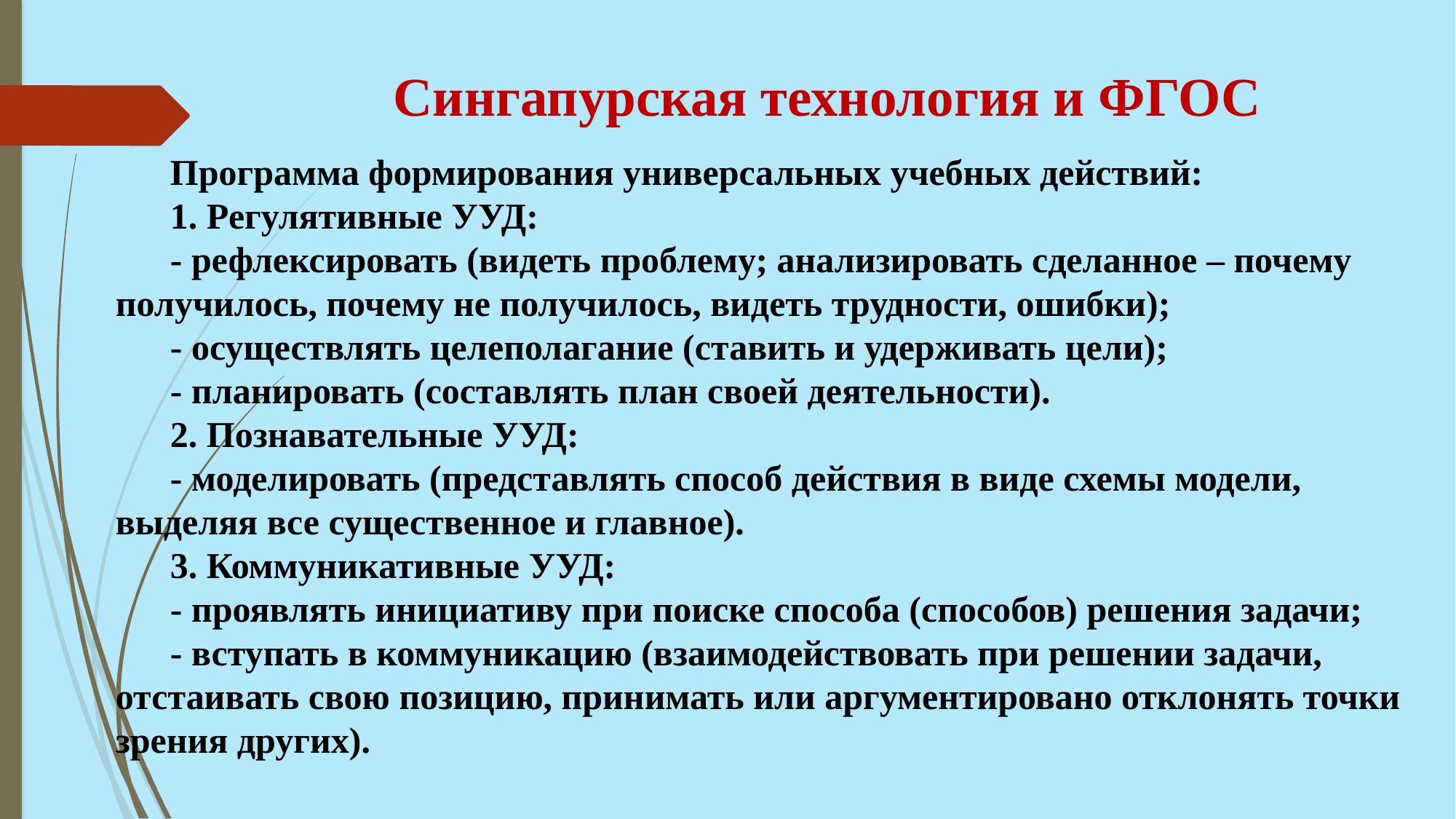

# Сингапурская технология и ФГОС
Программа формирования универсальных учебных действий:
1. Регулятивные УУД:
- рефлексировать (видеть проблему; анализировать сделанное – почему получилось, почему не получилось, видеть трудности, ошибки);
- осуществлять целеполагание (ставить и удерживать цели);
- планировать (составлять план своей деятельности).
2. Познавательные УУД:
- моделировать (представлять способ действия в виде схемы модели, выделяя все существенное и главное).
3. Коммуникативные УУД:
- проявлять инициативу при поиске способа (способов) решения задачи;
- вступать в коммуникацию (взаимодействовать при решении задачи, отстаивать свою позицию, принимать или аргументировано отклонять точки зрения других).